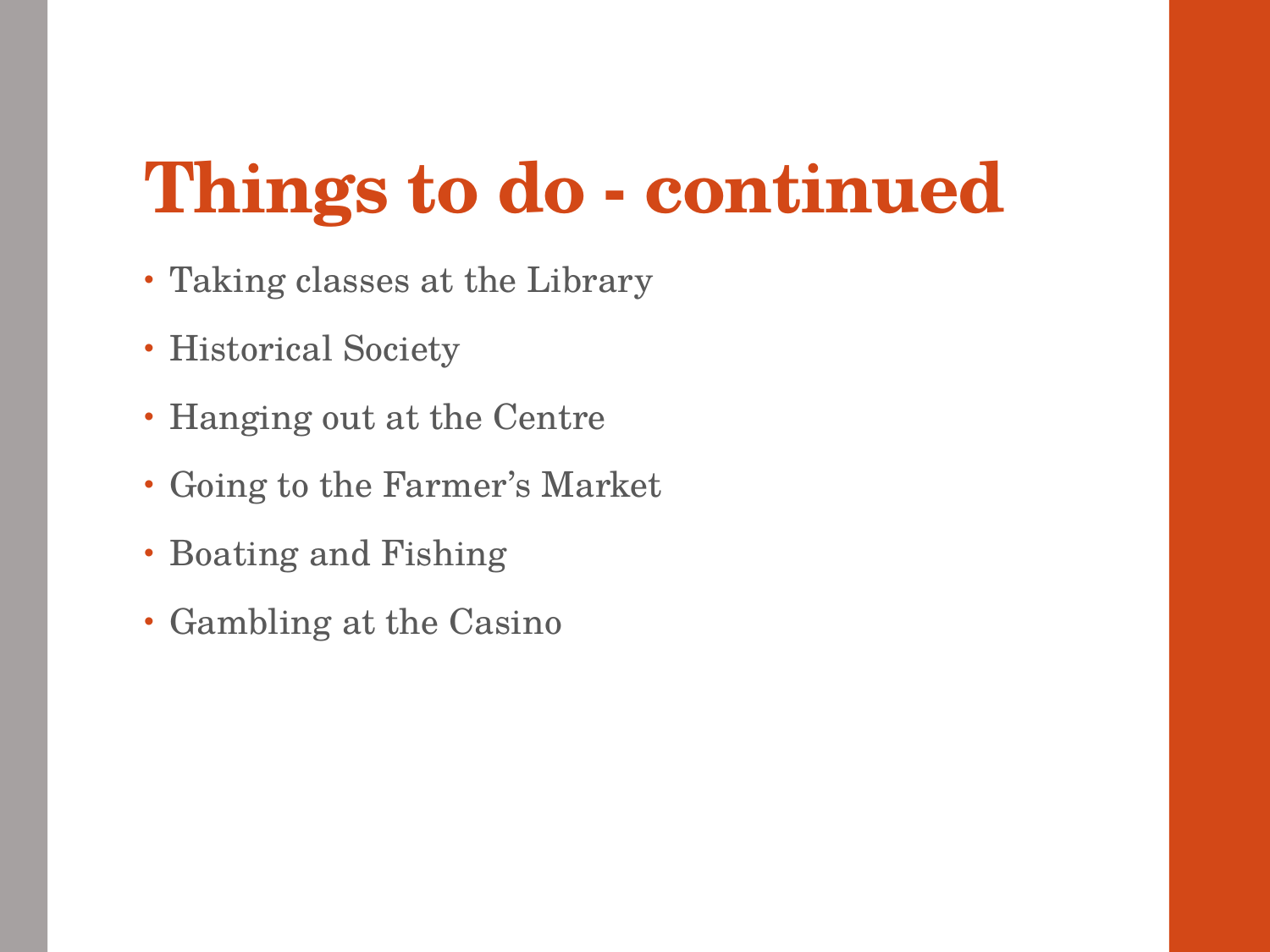

# Things to do - continued
Taking classes at the Library
Historical Society
Hanging out at the Centre
Going to the Farmer’s Market
Boating and Fishing
Gambling at the Casino